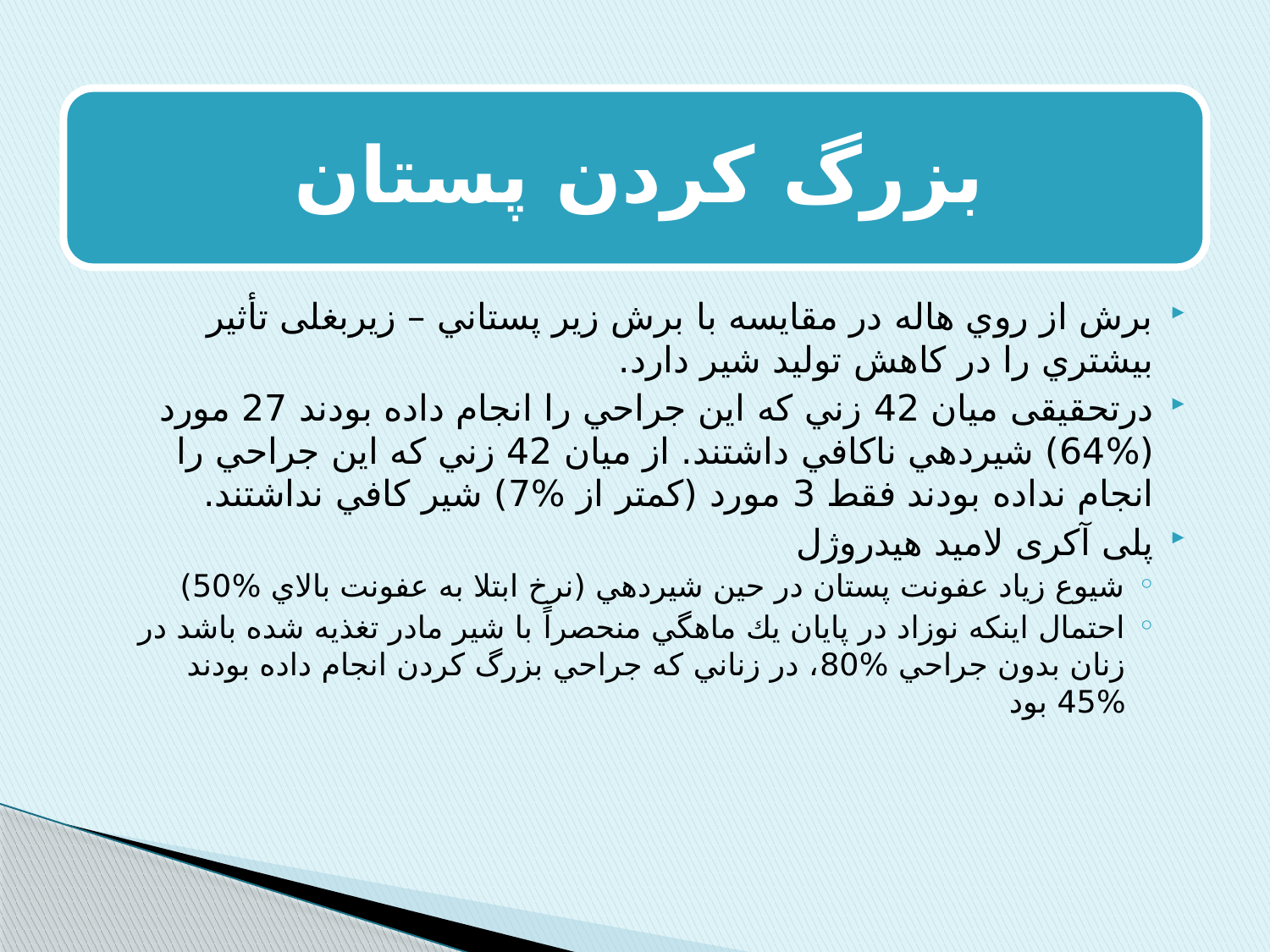

بزرگ كردن پستان
برش از روي هاله در مقايسه با برش زير پستاني – زیربغلی تأثیر بيشتري را در كاهش توليد شير دارد.
درتحقیقی ميان 42 زني كه اين جراحي را انجام داده بودند 27 مورد (%64) شيردهي ناكافي داشتند. از ميان 42 زني كه اين جراحي را انجام نداده بودند فقط 3 مورد (كمتر از %7) شير كافي نداشتند.
پلی آکری لامید هیدروژل
شيوع زیاد عفونت پستان در حين شيردهي (نرخ ابتلا به عفونت بالاي %50)
احتمال اينكه نوزاد در پايان يك ماهگي منحصراً با شير مادر تغذيه شده باشد در زنان بدون جراحي %80، در زناني كه جراحي بزرگ کردن انجام داده بودند%45 بود